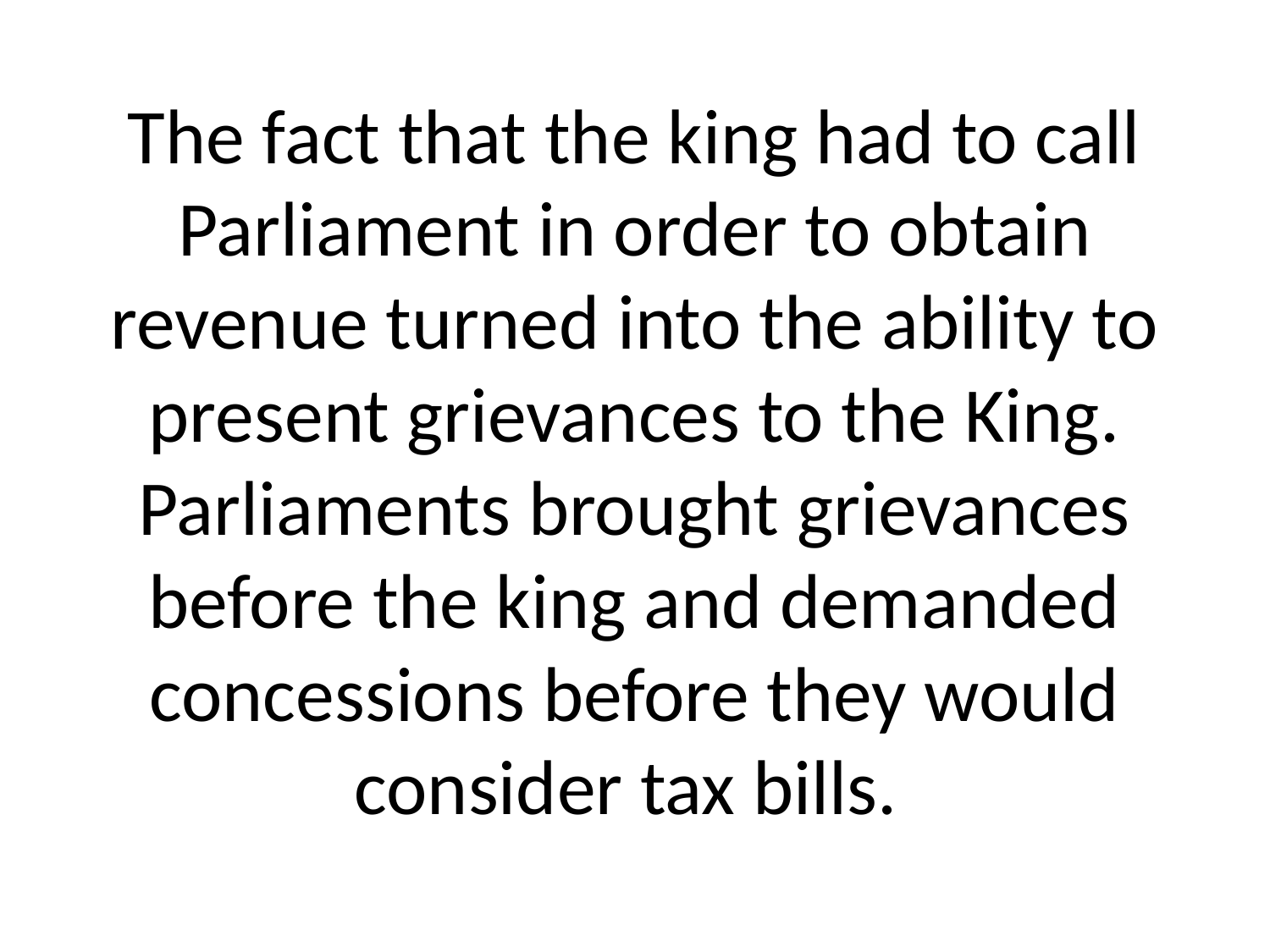

# The fact that the king had to call Parliament in order to obtain revenue turned into the ability to present grievances to the King. Parliaments brought grievances before the king and demanded concessions before they would consider tax bills.